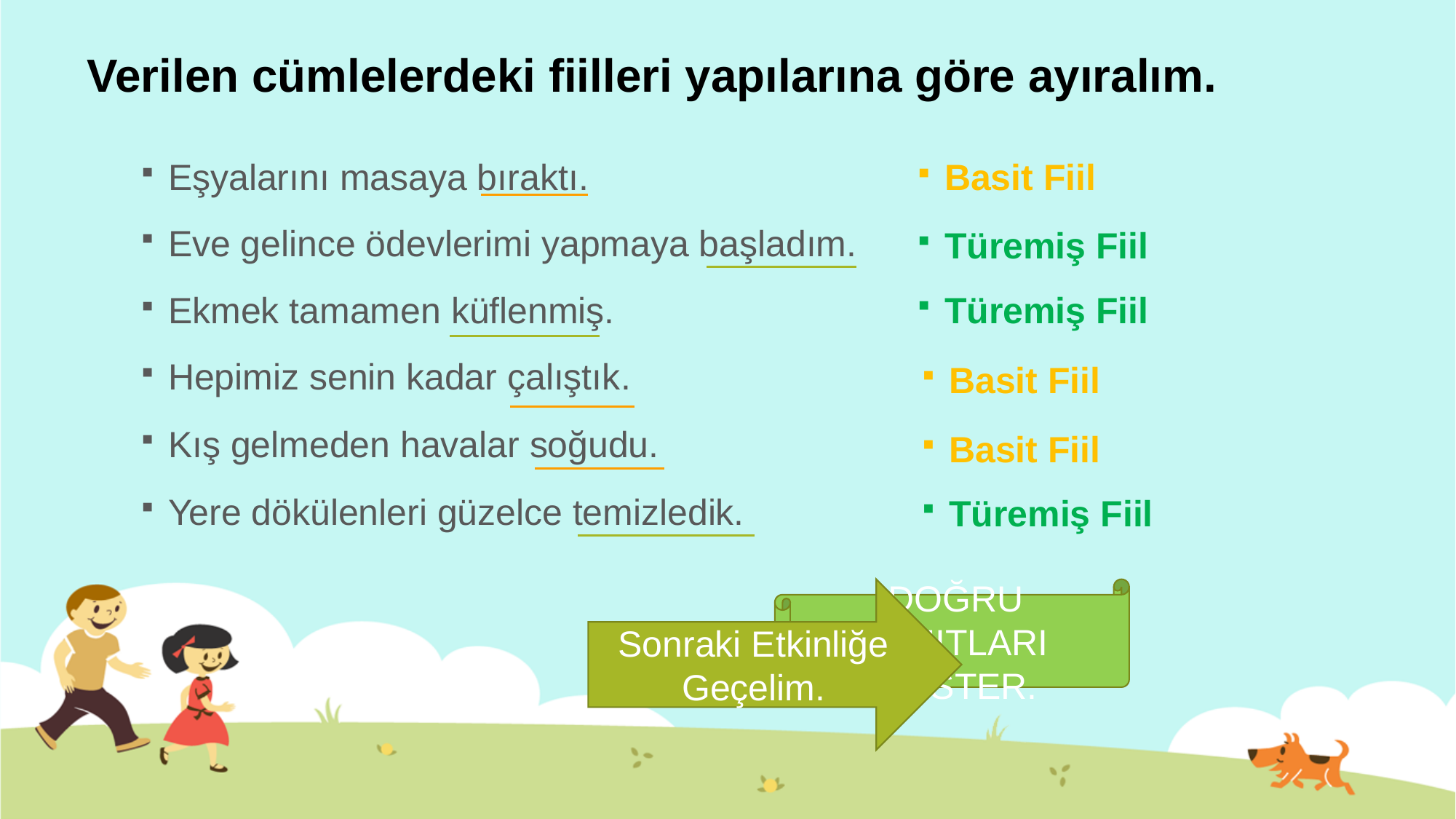

# Verilen cümlelerdeki fiilleri yapılarına göre ayıralım.
Eşyalarını masaya bıraktı.
Basit Fiil
Eve gelince ödevlerimi yapmaya başladım.
Türemiş Fiil
Türemiş Fiil
Ekmek tamamen küflenmiş.
Hepimiz senin kadar çalıştık.
Basit Fiil
Kış gelmeden havalar soğudu.
Basit Fiil
Yere dökülenleri güzelce temizledik.
Türemiş Fiil
Sonraki Etkinliğe Geçelim.
DOĞRU YANITLARI GÖSTER.